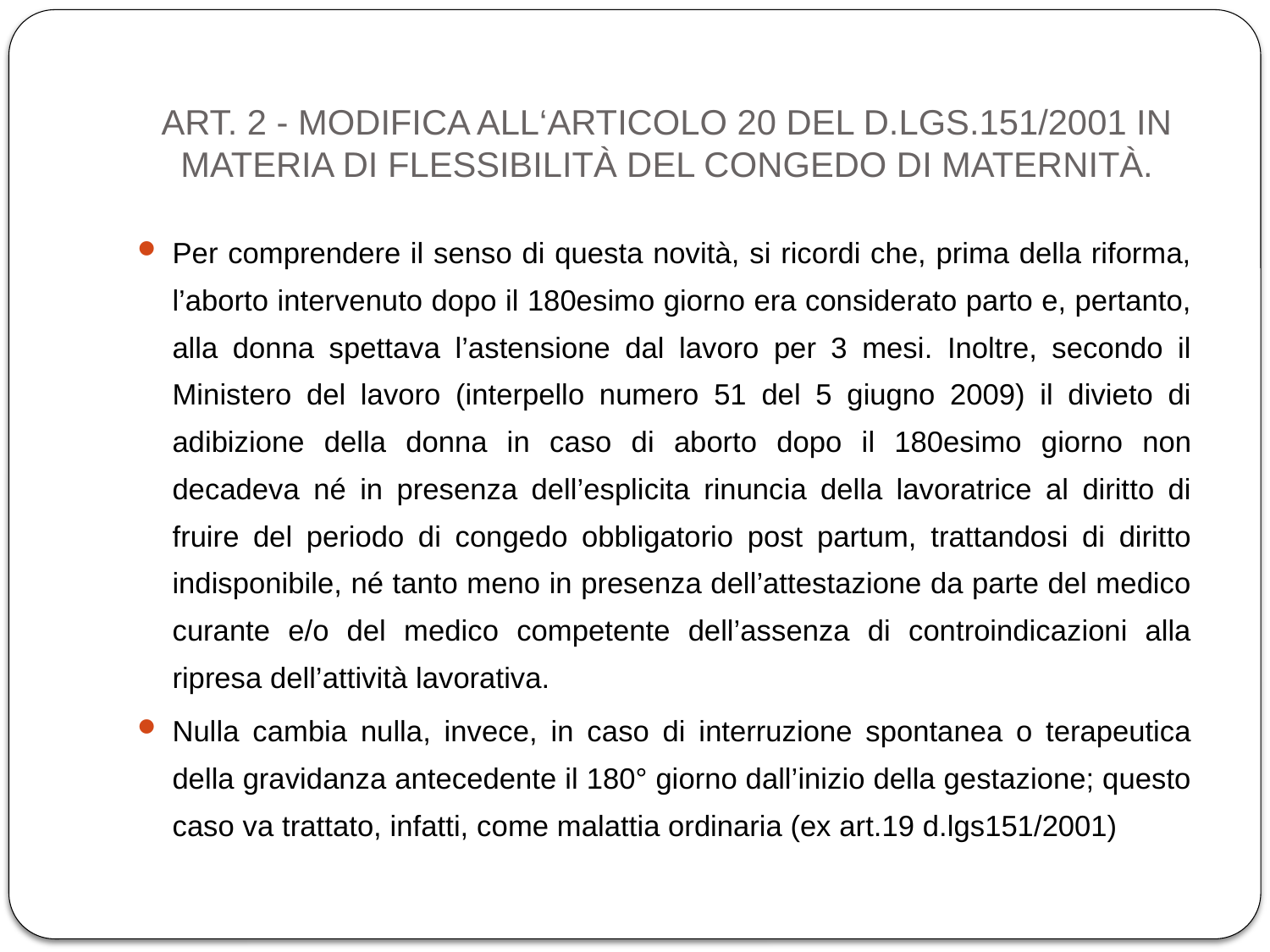

# Art. 2 - Modifica all‘articolo 20 del d.lgs.151/2001 in materia di flessibilità del congedo di maternità.
Per comprendere il senso di questa novità, si ricordi che, prima della riforma, l’aborto intervenuto dopo il 180esimo giorno era considerato parto e, pertanto, alla donna spettava l’astensione dal lavoro per 3 mesi. Inoltre, secondo il Ministero del lavoro (interpello numero 51 del 5 giugno 2009) il divieto di adibizione della donna in caso di aborto dopo il 180esimo giorno non decadeva né in presenza dell’esplicita rinuncia della lavoratrice al diritto di fruire del periodo di congedo obbligatorio post partum, trattandosi di diritto indisponibile, né tanto meno in presenza dell’attestazione da parte del medico curante e/o del medico competente dell’assenza di controindicazioni alla ripresa dell’attività lavorativa.
Nulla cambia nulla, invece, in caso di interruzione spontanea o terapeutica della gravidanza antecedente il 180° giorno dall’inizio della gestazione; questo caso va trattato, infatti, come malattia ordinaria (ex art.19 d.lgs151/2001)